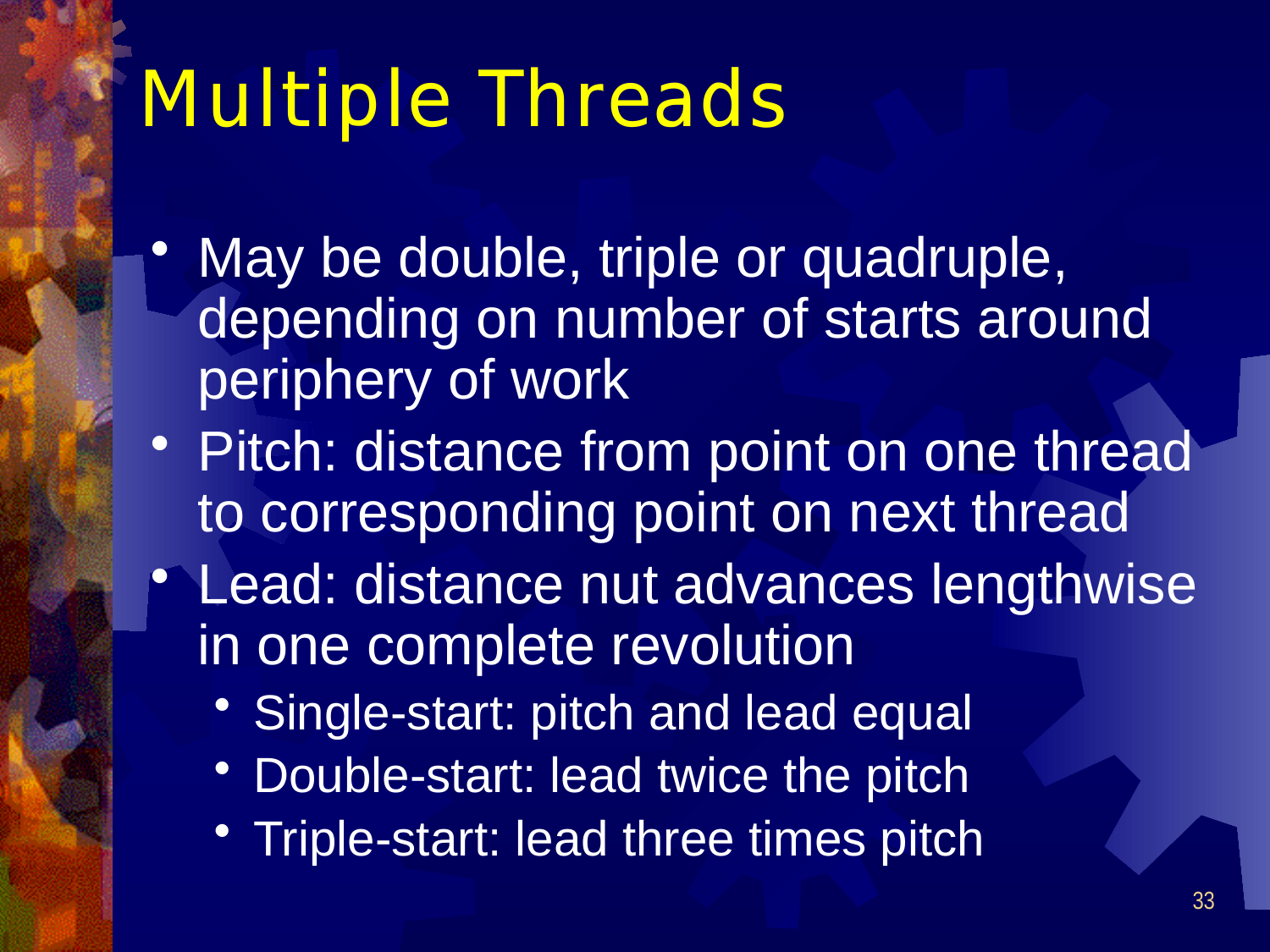

# Multiple Threads
May be double, triple or quadruple, depending on number of starts around periphery of work
Pitch: distance from point on one thread to corresponding point on next thread
Lead: distance nut advances lengthwise in one complete revolution
Single-start: pitch and lead equal
Double-start: lead twice the pitch
Triple-start: lead three times pitch
33